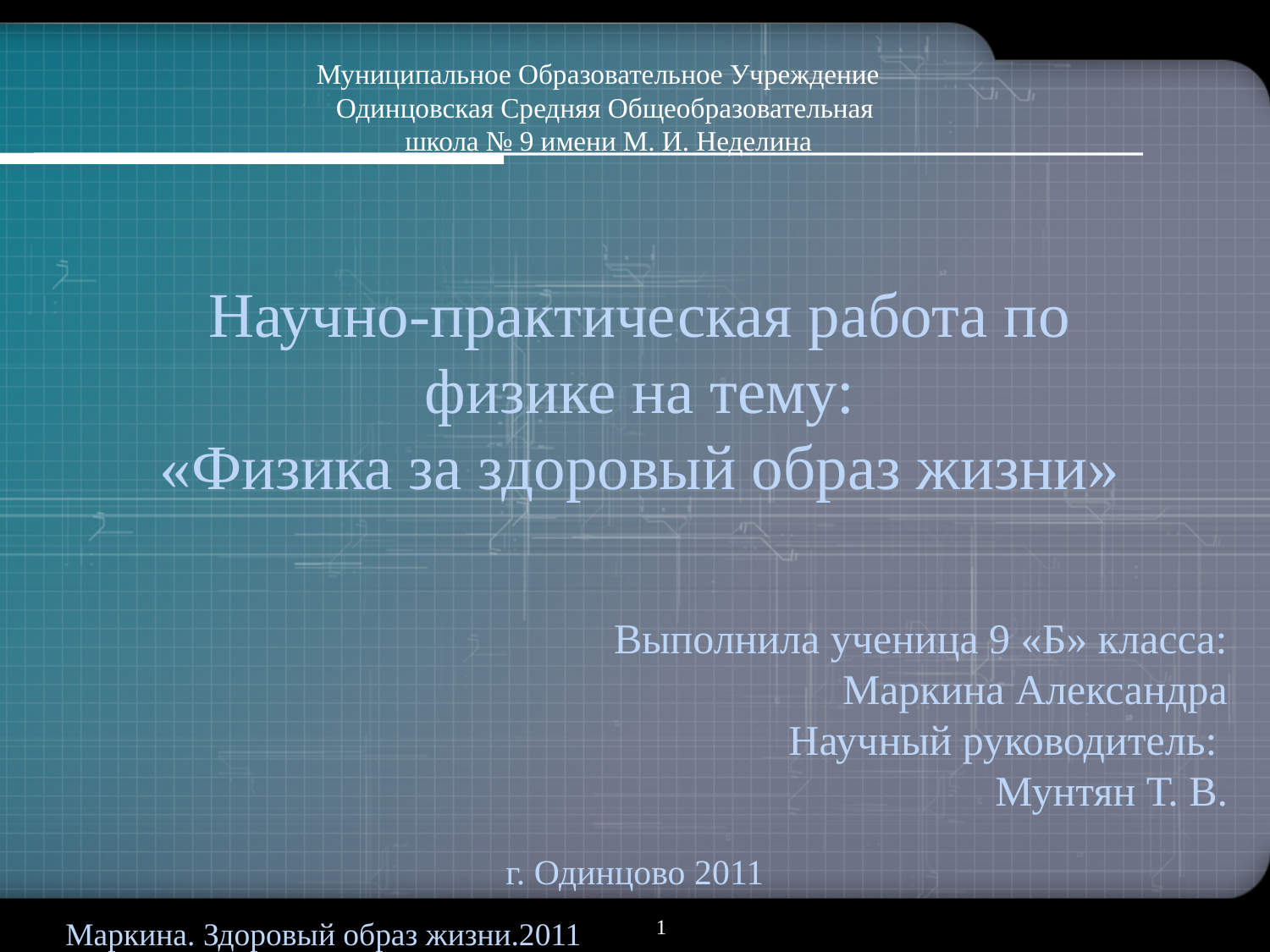

Муниципальное Образовательное Учреждение
Одинцовская Средняя Общеобразовательная
 школа № 9 имени М. И. Неделина

Научно-практическая работа по физике на тему:
«Физика за здоровый образ жизни»
Выполнила ученица 9 «Б» класса:
Маркина Александра
Научный руководитель:
Мунтян Т. В.
г. Одинцово 2011
Маркина. Здоровый образ жизни.2011
1